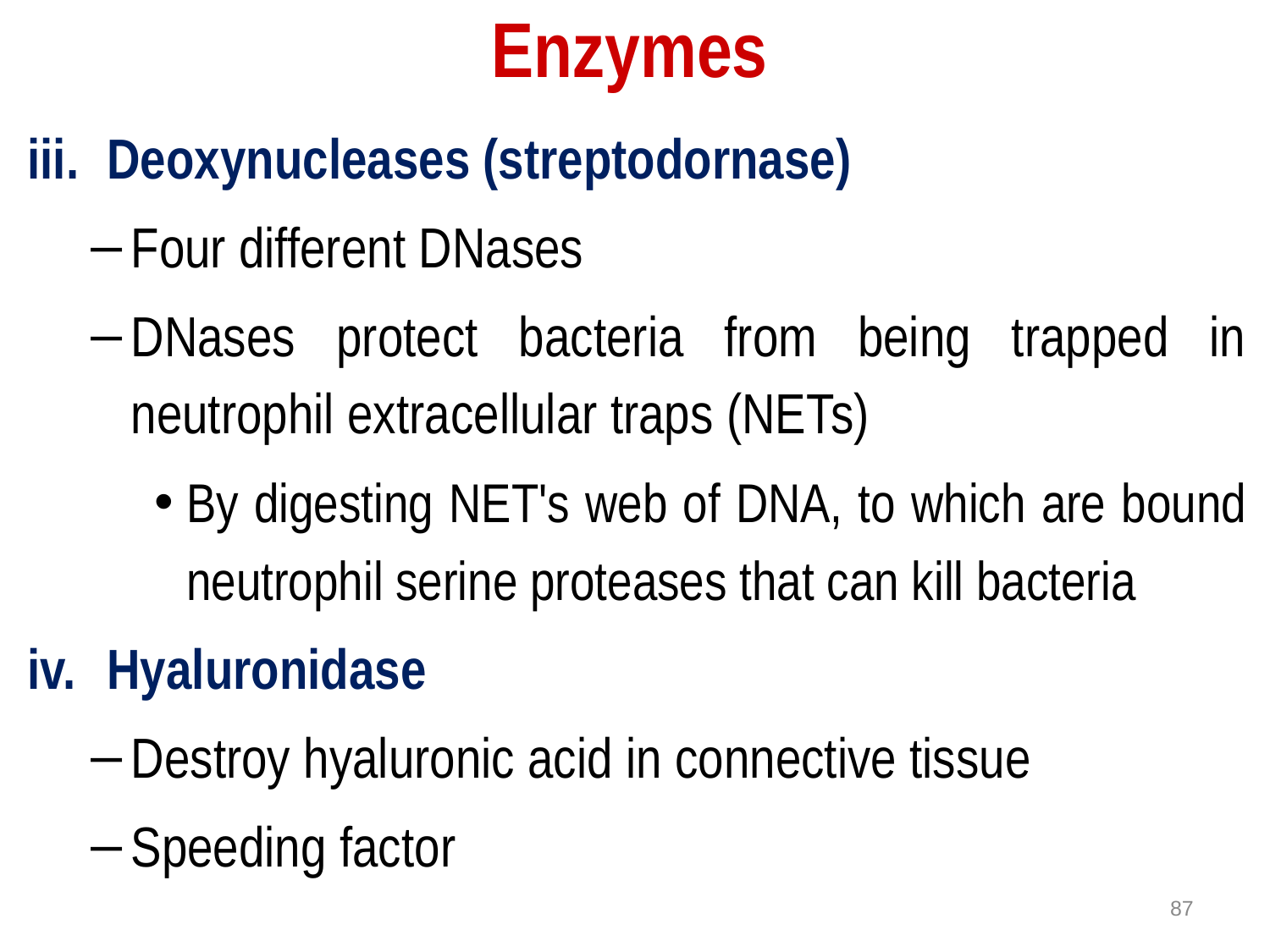

# Enzymes
Deoxynucleases (streptodornase)
Four different DNases
DNases protect bacteria from being trapped in neutrophil extracellular traps (NETs)
By digesting NET's web of DNA, to which are bound neutrophil serine proteases that can kill bacteria
Hyaluronidase
Destroy hyaluronic acid in connective tissue
Speeding factor

87